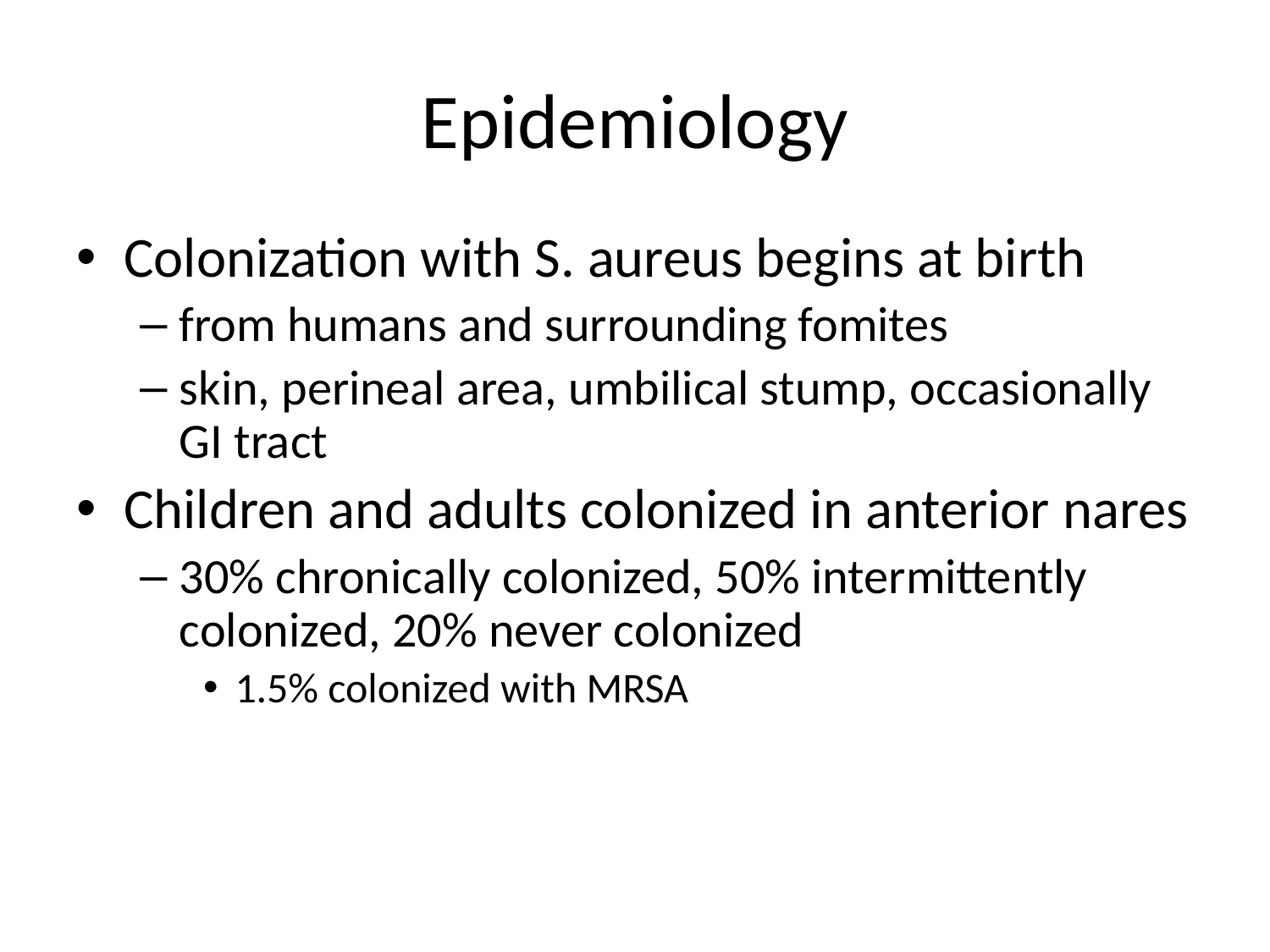

# Epidemiology
Colonization with S. aureus begins at birth
from humans and surrounding fomites
skin, perineal area, umbilical stump, occasionally GI tract
Children and adults colonized in anterior nares
30% chronically colonized, 50% intermittently colonized, 20% never colonized
1.5% colonized with MRSA